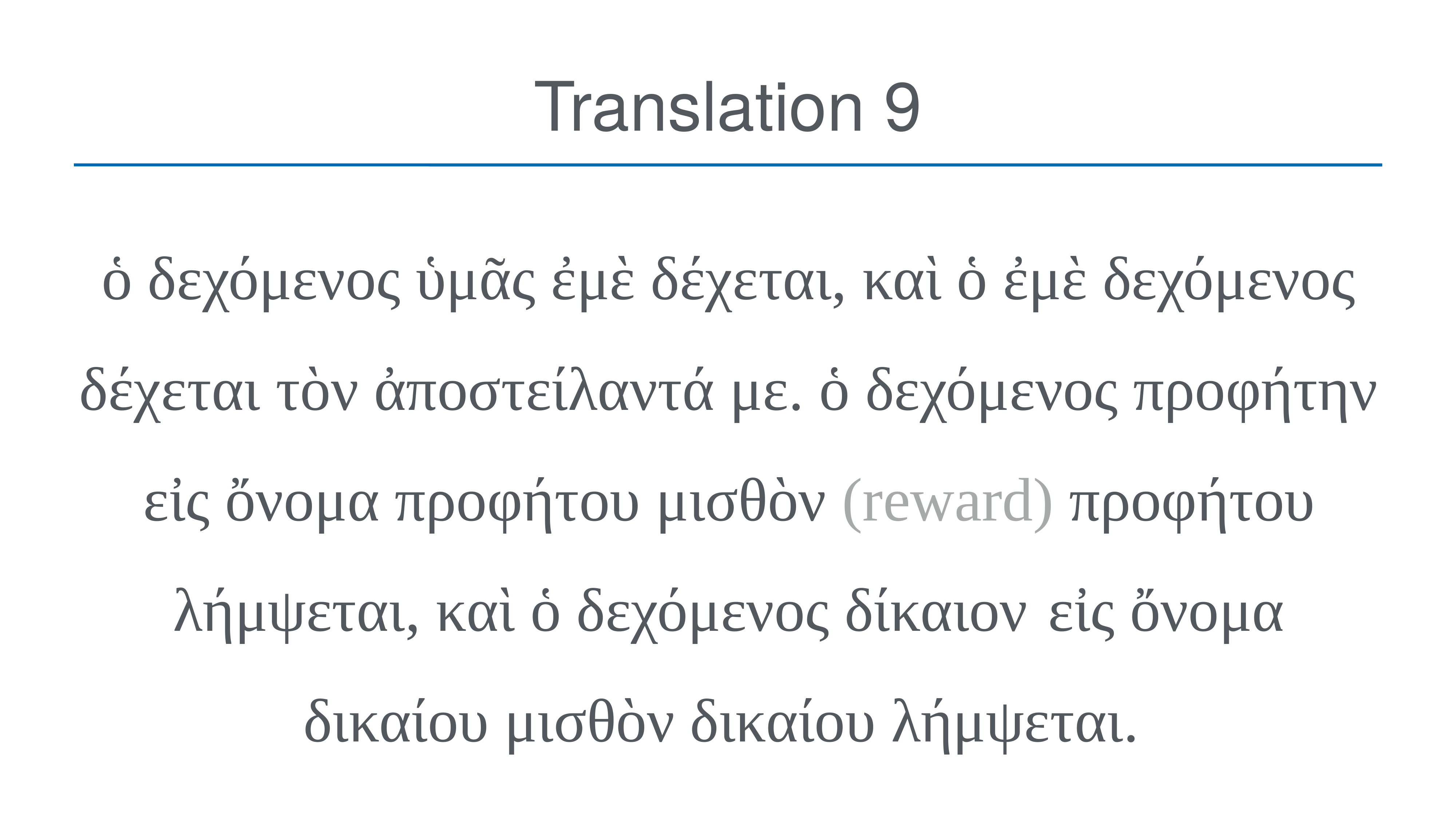

# Translation 9
ὁ δεχόμενος ὑμᾶς ἐμὲ δέχεται, καὶ ὁ ἐμὲ δεχόμενος δέχεται τὸν ἀποστείλαντά με. ὁ δεχόμενος προφήτην εἰς ὄνομα προφήτου μισθὸν (reward) προφήτου λήμψεται, καὶ ὁ δεχόμενος δίκαιον  εἰς ὄνομα δικαίου μισθὸν δικαίου λήμψεται.